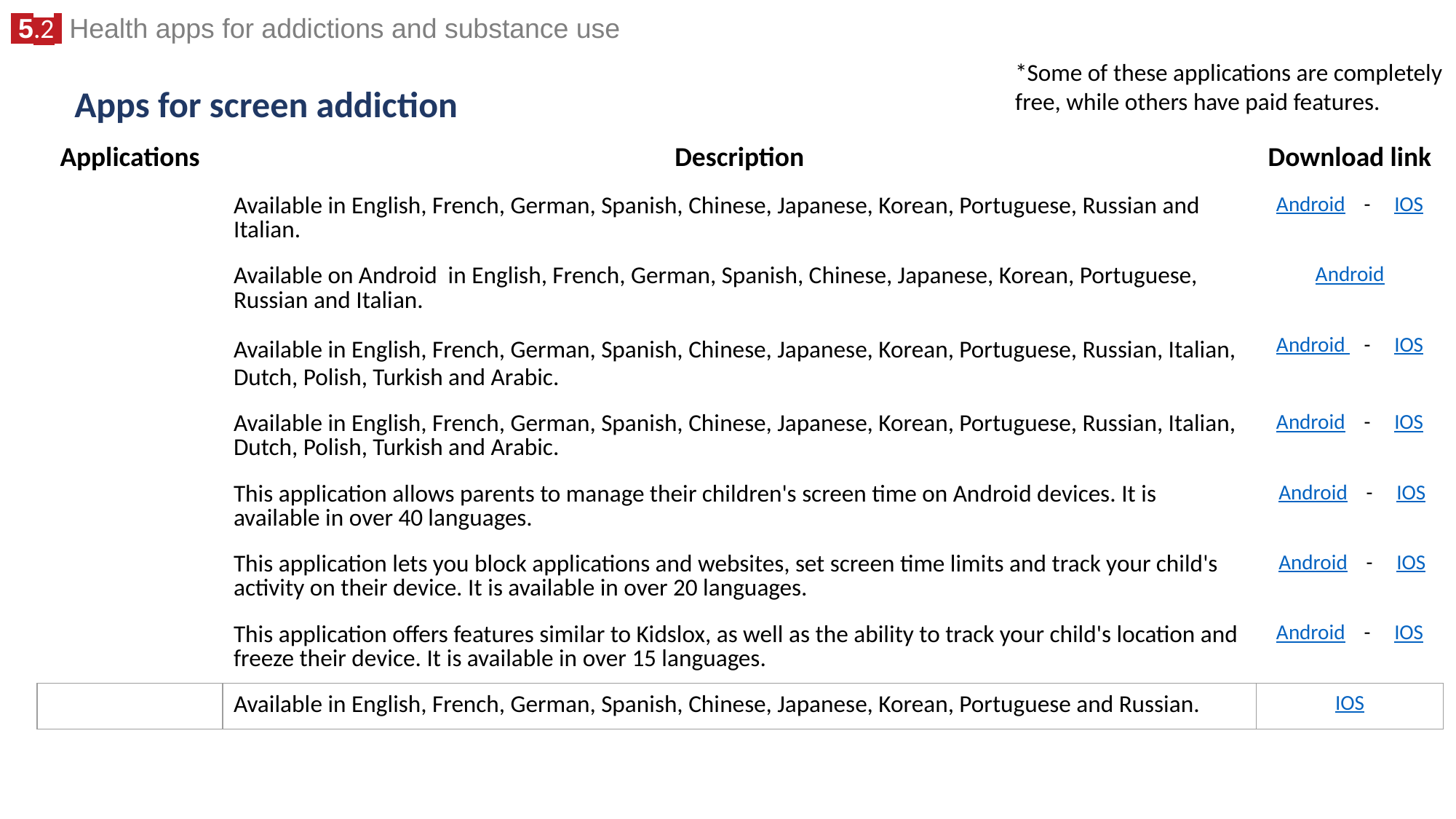

*Some of these applications are completely free, while others have paid features.
# Apps for screen addiction
| Applications | Description | Download link |
| --- | --- | --- |
|  | Available in English, French, German, Spanish, Chinese, Japanese, Korean, Portuguese, Russian and Italian. | Android - IOS |
|  | Available on Android in English, French, German, Spanish, Chinese, Japanese, Korean, Portuguese, Russian and Italian. | Android |
|  | Available in English, French, German, Spanish, Chinese, Japanese, Korean, Portuguese, Russian, Italian, Dutch, Polish, Turkish and Arabic. | Android - IOS |
|  | Available in English, French, German, Spanish, Chinese, Japanese, Korean, Portuguese, Russian, Italian, Dutch, Polish, Turkish and Arabic. | Android - IOS |
|  | This application allows parents to manage their children's screen time on Android devices. It is available in over 40 languages. | Android - IOS |
|  | This application lets you block applications and websites, set screen time limits and track your child's activity on their device. It is available in over 20 languages. | Android - IOS |
|  | This application offers features similar to Kidslox, as well as the ability to track your child's location and freeze their device. It is available in over 15 languages. | Android - IOS |
|  | Available in English, French, German, Spanish, Chinese, Japanese, Korean, Portuguese and Russian. | IOS |